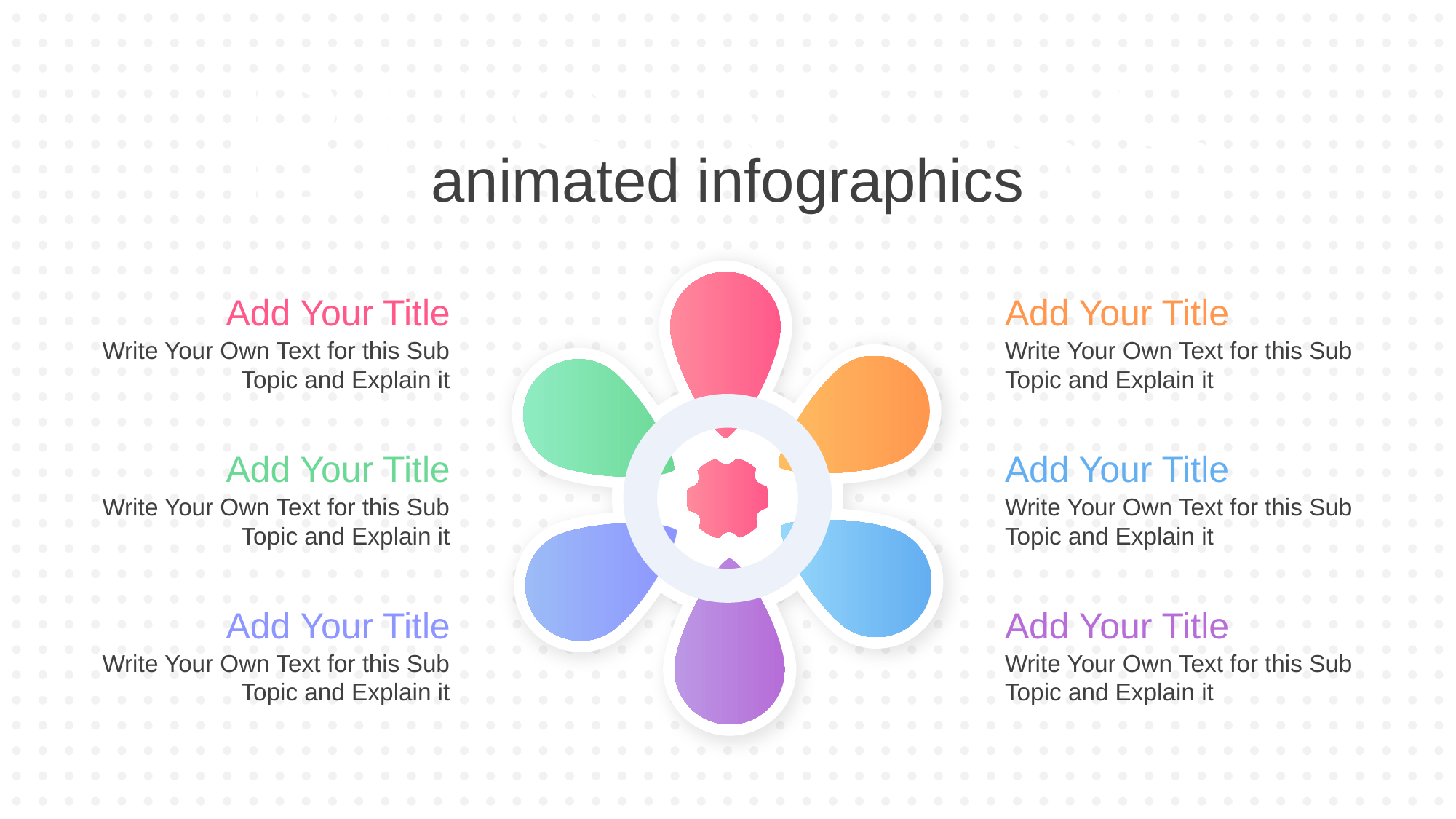

BUSINESS
animated infographics

Add Your Title
Write Your Own Text for this Sub Topic and Explain it
Add Your Title
Write Your Own Text for this Sub Topic and Explain it
Add Your Title
Write Your Own Text for this Sub Topic and Explain it
Add Your Title
Write Your Own Text for this Sub Topic and Explain it
Add Your Title
Write Your Own Text for this Sub Topic and Explain it
Add Your Title
Write Your Own Text for this Sub Topic and Explain it